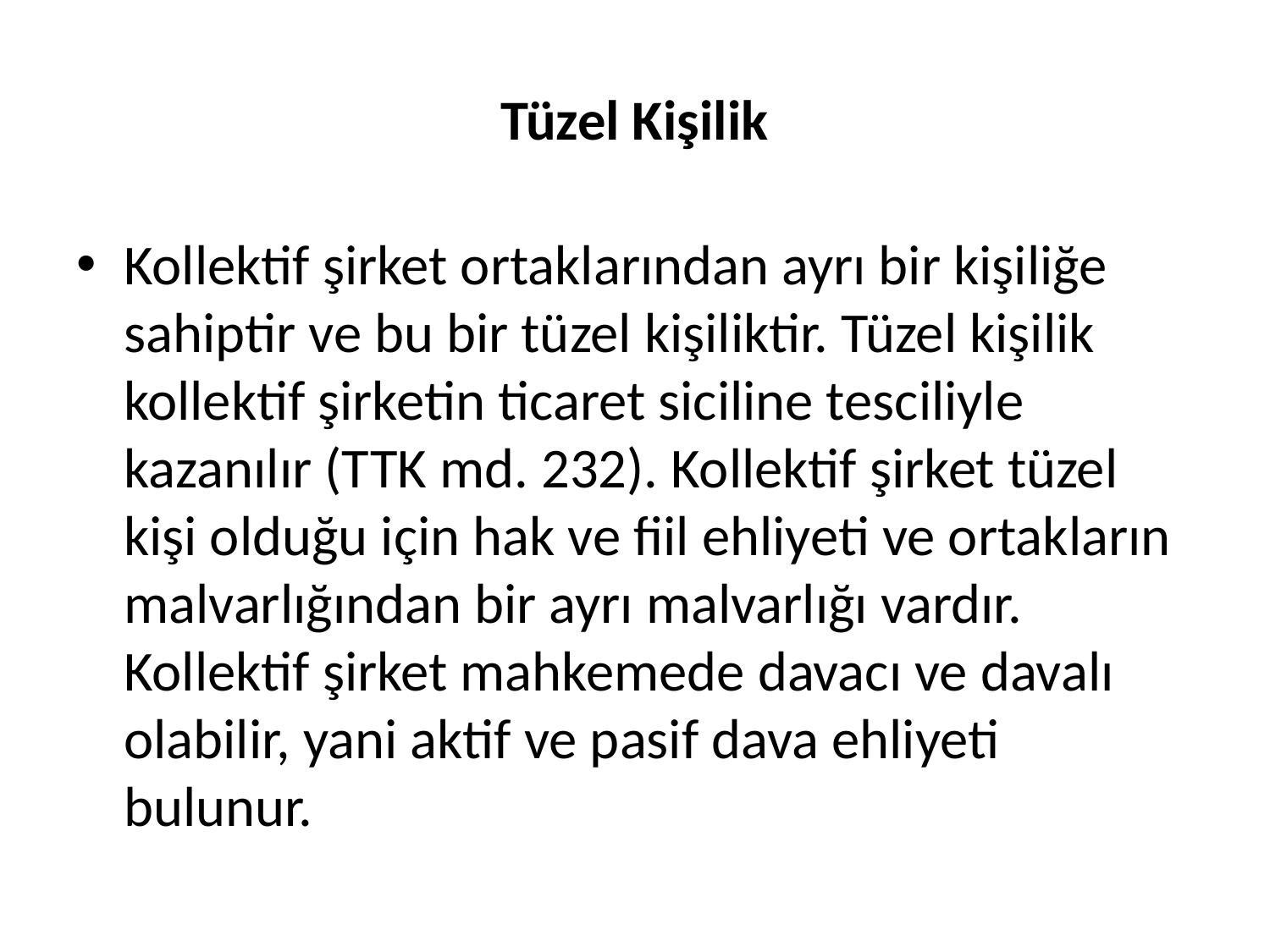

# Tüzel Kişilik
Kollektif şirket ortaklarından ayrı bir kişiliğe sahiptir ve bu bir tüzel kişiliktir. Tüzel kişilik kollektif şirketin ticaret siciline tesciliyle kazanılır (TTK md. 232). Kollektif şirket tüzel kişi olduğu için hak ve fiil ehliyeti ve ortakların malvarlığından bir ayrı malvarlığı vardır. Kollektif şirket mahkemede davacı ve davalı olabilir, yani aktif ve pasif dava ehliyeti bulunur.